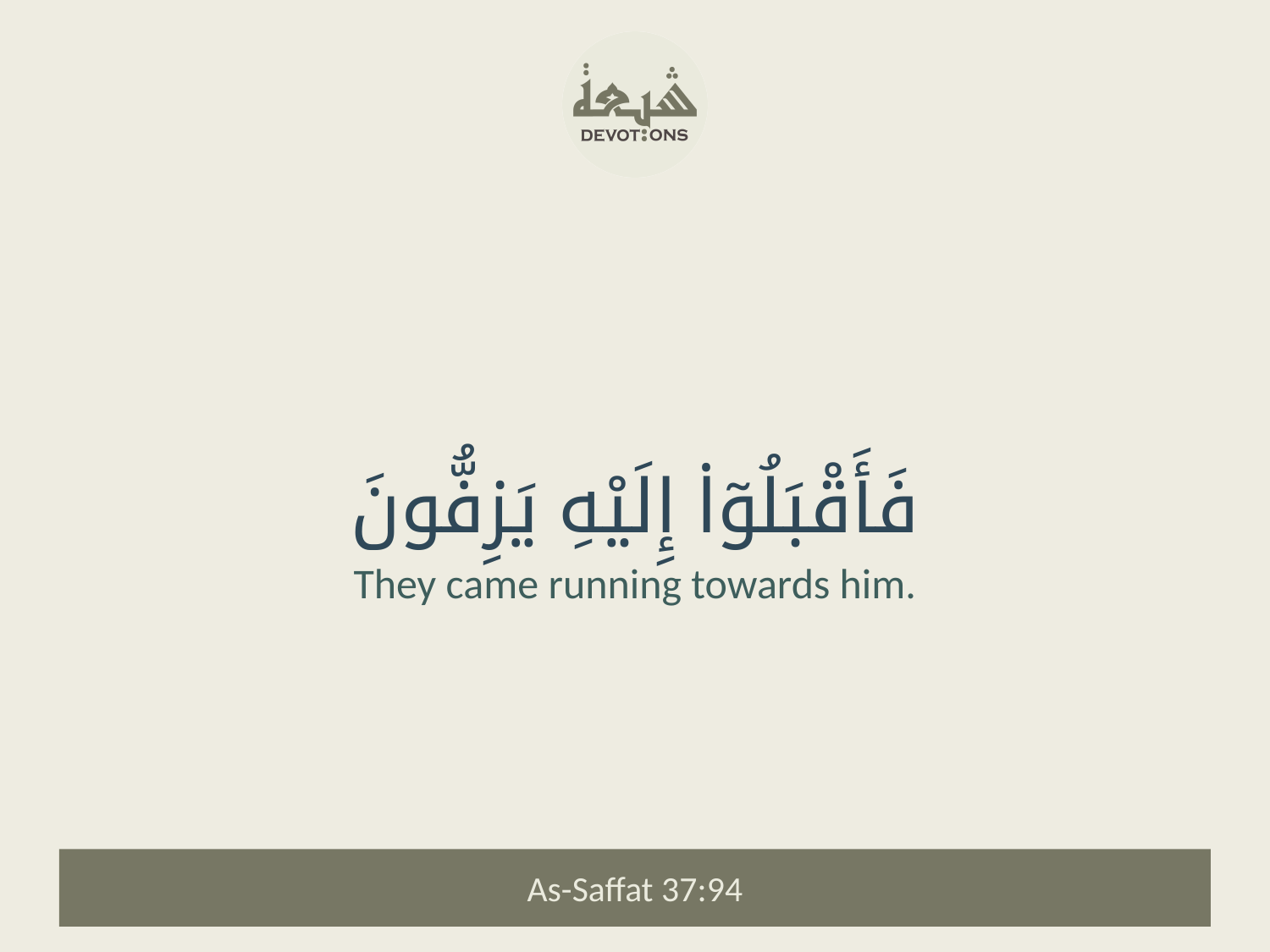

فَأَقْبَلُوٓا۟ إِلَيْهِ يَزِفُّونَ
They came running towards him.
As-Saffat 37:94